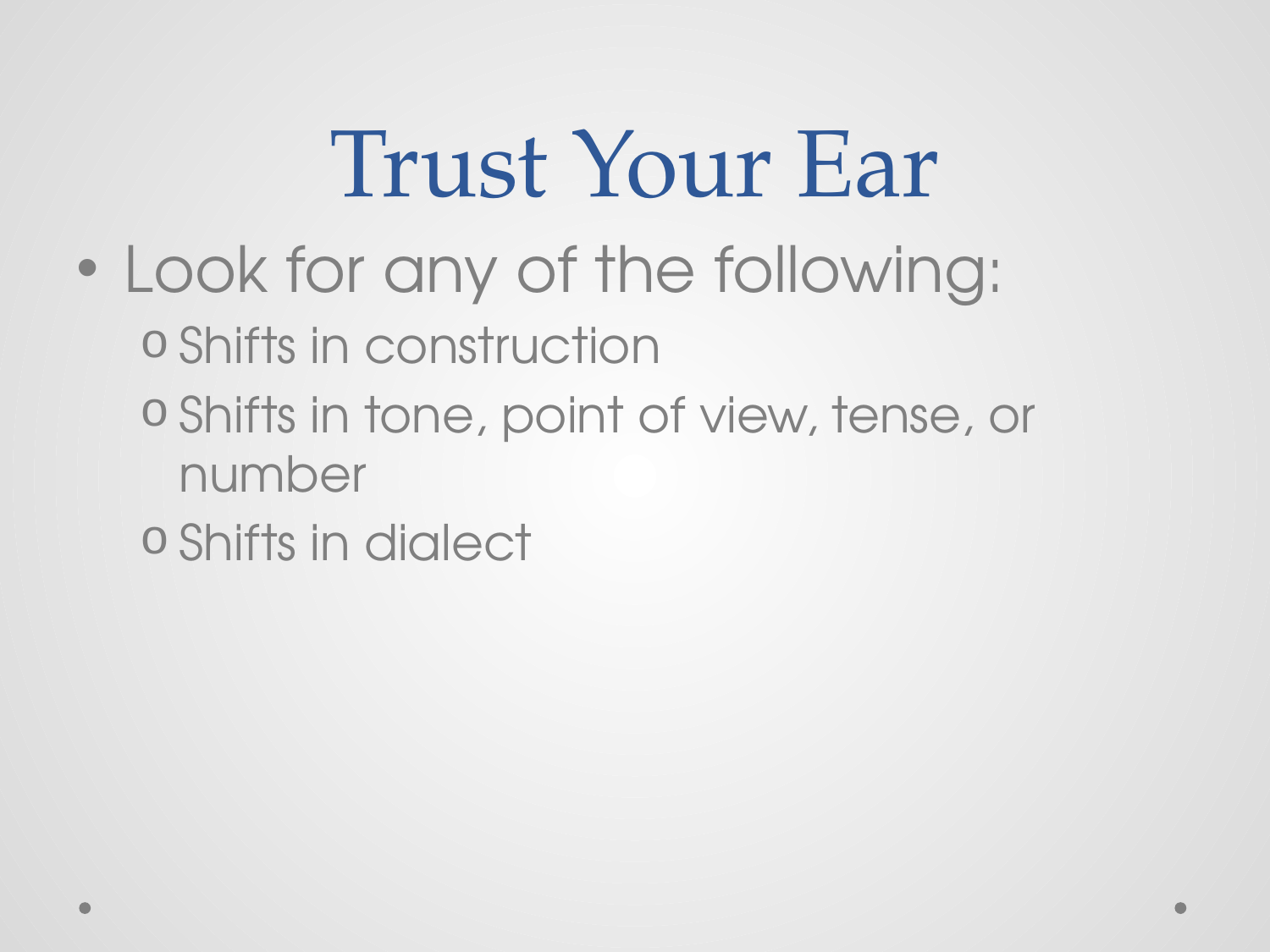

# Trust Your Ear
Look for any of the following:
Shifts in construction
Shifts in tone, point of view, tense, or number
Shifts in dialect